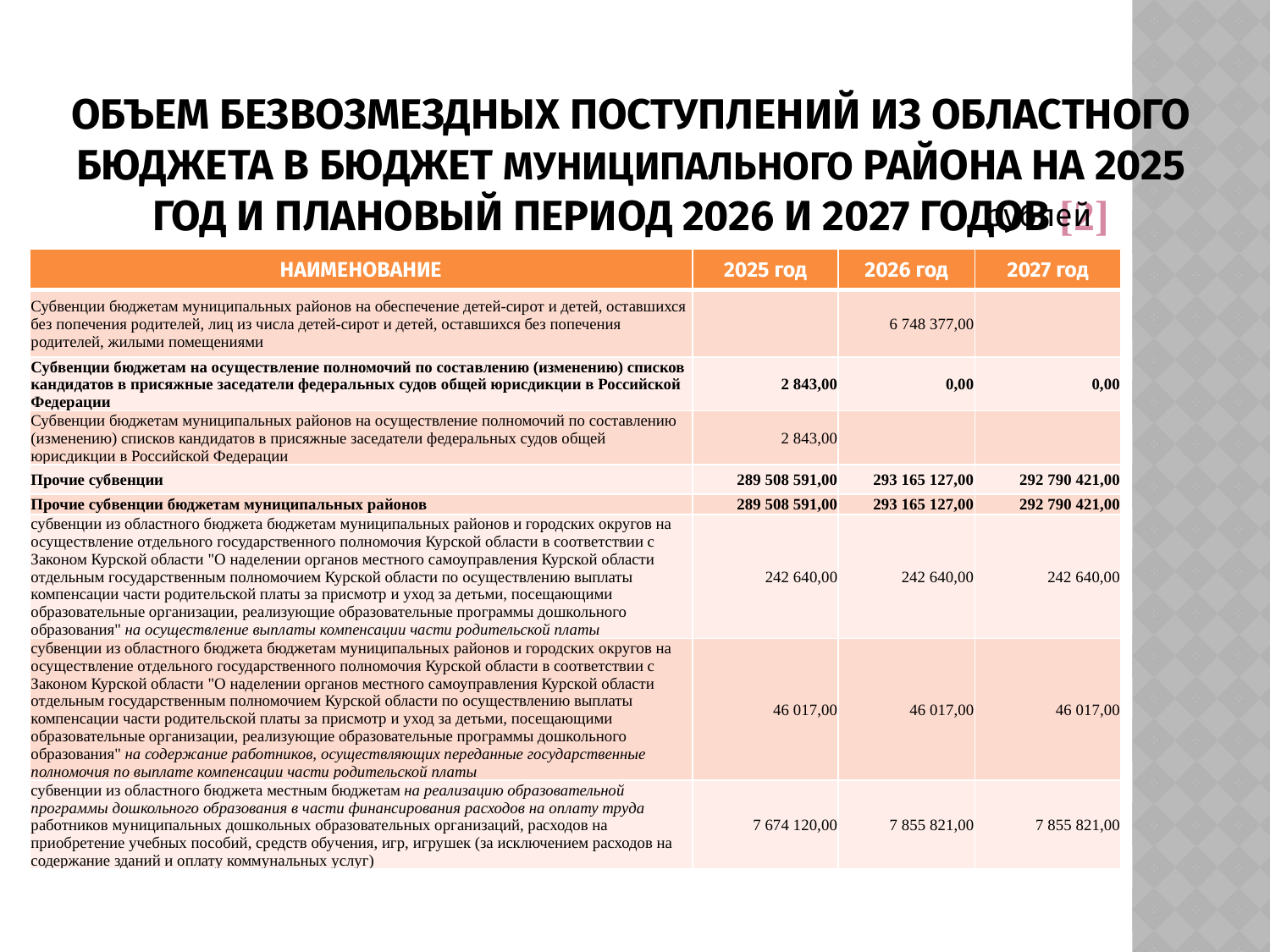

# ОБЪЕМ БЕЗВОЗМЕЗДНЫХ ПОСТУПЛЕНИЙ ИЗ ОБЛАСТНОГО БЮДЖЕТА В БЮДЖЕТ МУНИЦИПАЛЬНОГО РАЙОНА НА 2025 ГОД И ПЛАНОВЫЙ ПЕРИОД 2026 И 2027 ГОДОВ [2]
рублей
| НАИМЕНОВАНИЕ | 2025 год | 2026 год | 2027 год |
| --- | --- | --- | --- |
| Субвенции бюджетам муниципальных районов на обеспечение детей-сирот и детей, оставшихся без попечения родителей, лиц из числа детей-сирот и детей, оставшихся без попечения родителей, жилыми помещениями |  | 6 748 377,00 |  |
| Субвенции бюджетам на осуществление полномочий по составлению (изменению) списков кандидатов в присяжные заседатели федеральных судов общей юрисдикции в Российской Федерации | 2 843,00 | 0,00 | 0,00 |
| Субвенции бюджетам муниципальных районов на осуществление полномочий по составлению (изменению) списков кандидатов в присяжные заседатели федеральных судов общей юрисдикции в Российской Федерации | 2 843,00 |  |  |
| Прочие субвенции | 289 508 591,00 | 293 165 127,00 | 292 790 421,00 |
| Прочие субвенции бюджетам муниципальных районов | 289 508 591,00 | 293 165 127,00 | 292 790 421,00 |
| субвенции из областного бюджета бюджетам муниципальных районов и городских округов на осуществление отдельного государственного полномочия Курской области в соответствии с Законом Курской области "О наделении органов местного самоуправления Курской области отдельным государственным полномочием Курской области по осуществлению выплаты компенсации части родительской платы за присмотр и уход за детьми, посещающими образовательные организации, реализующие образовательные программы дошкольного образования" на осуществление выплаты компенсации части родительской платы | 242 640,00 | 242 640,00 | 242 640,00 |
| субвенции из областного бюджета бюджетам муниципальных районов и городских округов на осуществление отдельного государственного полномочия Курской области в соответствии с Законом Курской области "О наделении органов местного самоуправления Курской области отдельным государственным полномочием Курской области по осуществлению выплаты компенсации части родительской платы за присмотр и уход за детьми, посещающими образовательные организации, реализующие образовательные программы дошкольного образования" на содержание работников, осуществляющих переданные государственные полномочия по выплате компенсации части родительской платы | 46 017,00 | 46 017,00 | 46 017,00 |
| субвенции из областного бюджета местным бюджетам на реализацию образовательной программы дошкольного образования в части финансирования расходов на оплату труда работников муниципальных дошкольных образовательных организаций, расходов на приобретение учебных пособий, средств обучения, игр, игрушек (за исключением расходов на содержание зданий и оплату коммунальных услуг) | 7 674 120,00 | 7 855 821,00 | 7 855 821,00 |